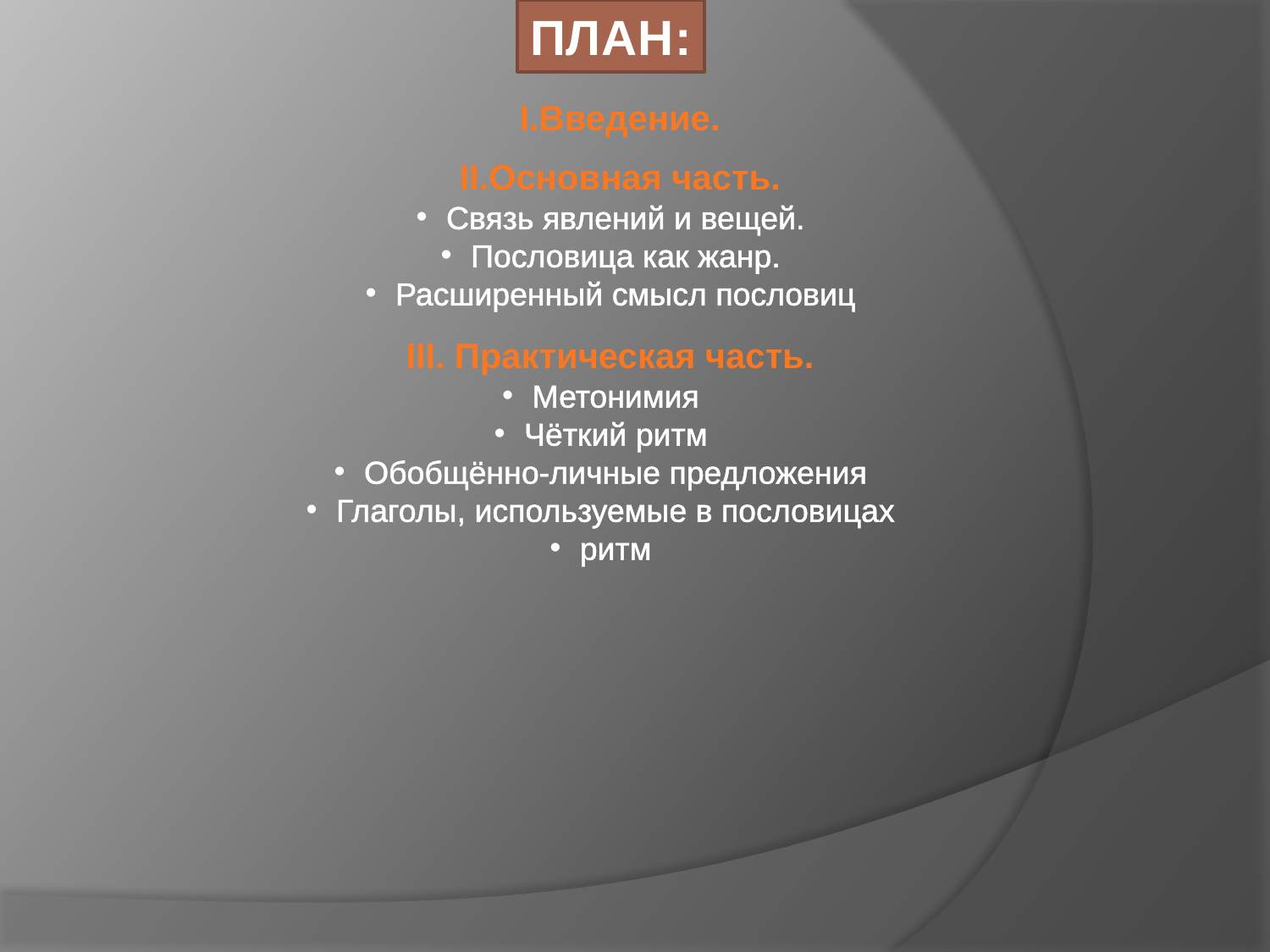

ПЛАН:
I.Введение.
II.Основная часть.
Связь явлений и вещей.
Пословица как жанр.
Расширенный смысл пословиц
III. Практическая часть.
Метонимия
Чёткий ритм
Обобщённо-личные предложения
Глаголы, используемые в пословицах
ритм